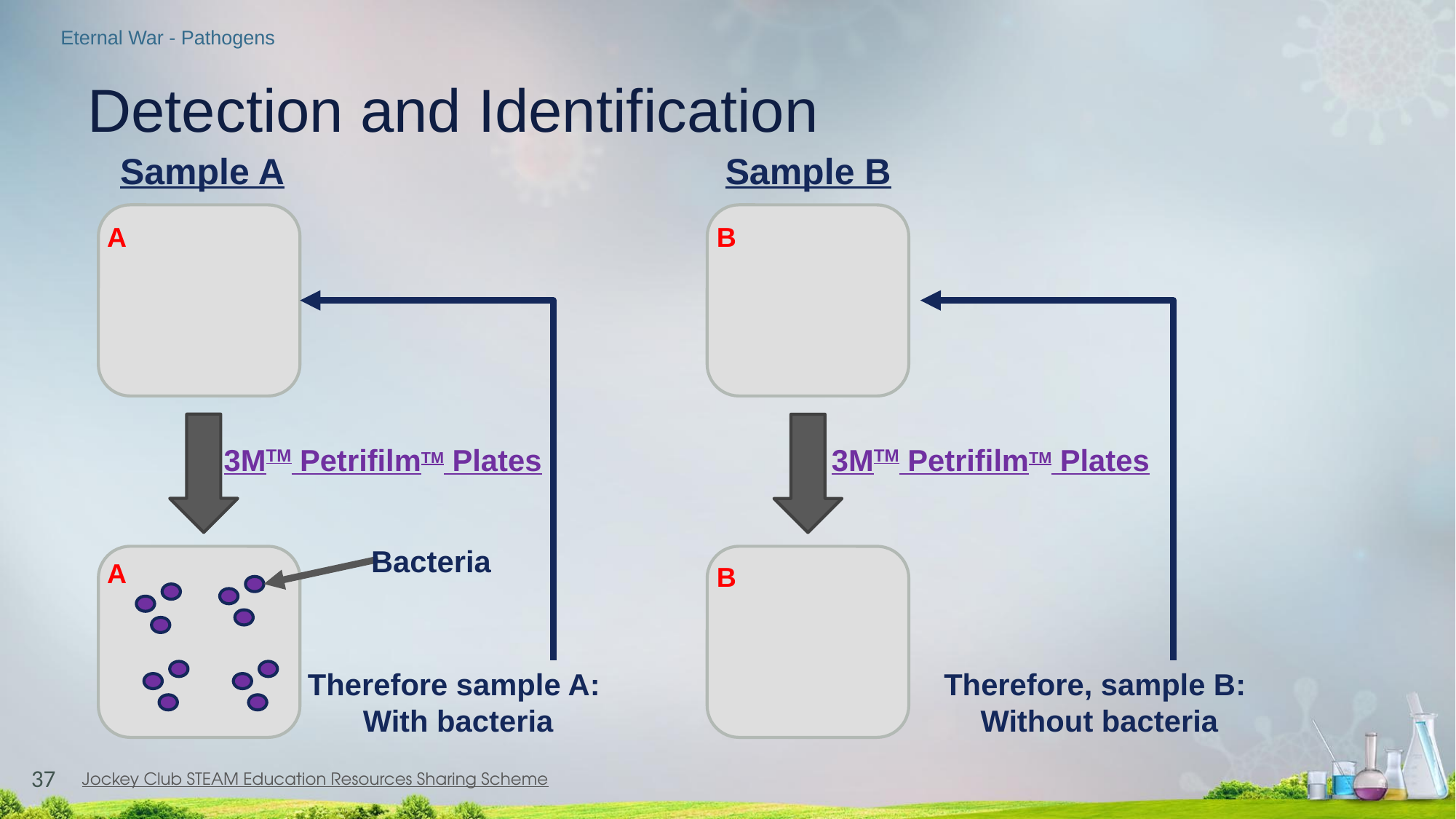

Detection and Identification
Sample A
Sample B

A
B

3MTM PetrifilmTM Plates
3MTM PetrifilmTM Plates
Bacteria

A
B

Therefore sample A:
With bacteria
Therefore, sample B:
Without bacteria

37